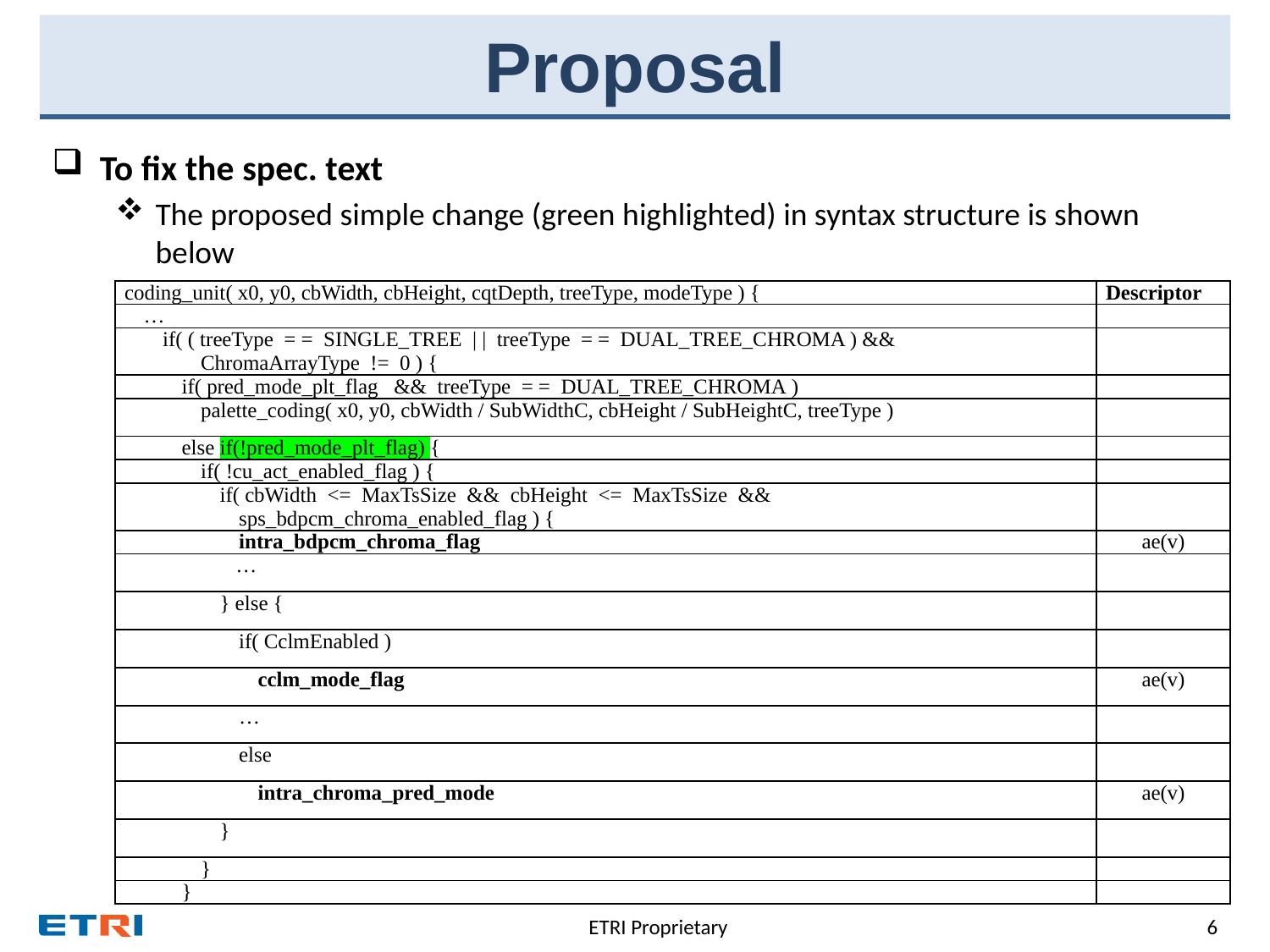

# Proposal
To fix the spec. text
The proposed simple change (green highlighted) in syntax structure is shown below
| coding\_unit( x0, y0, cbWidth, cbHeight, cqtDepth, treeType, modeType ) { | Descriptor |
| --- | --- |
| … |  |
| if( ( treeType = = SINGLE\_TREE | | treeType = = DUAL\_TREE\_CHROMA ) && ChromaArrayType != 0 ) { |  |
| if( pred\_mode\_plt\_flag && treeType = = DUAL\_TREE\_CHROMA ) |  |
| palette\_coding( x0, y0, cbWidth / SubWidthC, cbHeight / SubHeightC, treeType ) |  |
| else if(!pred\_mode\_plt\_flag) { |  |
| if( !cu\_act\_enabled\_flag ) { |  |
| if( cbWidth <= MaxTsSize && cbHeight <= MaxTsSize && sps\_bdpcm\_chroma\_enabled\_flag ) { |  |
| intra\_bdpcm\_chroma\_flag | ae(v) |
| … |  |
| } else { |  |
| if( CclmEnabled ) |  |
| cclm\_mode\_flag | ae(v) |
| … |  |
| else |  |
| intra\_chroma\_pred\_mode | ae(v) |
| } |  |
| } |  |
| } |  |
ETRI Proprietary
6